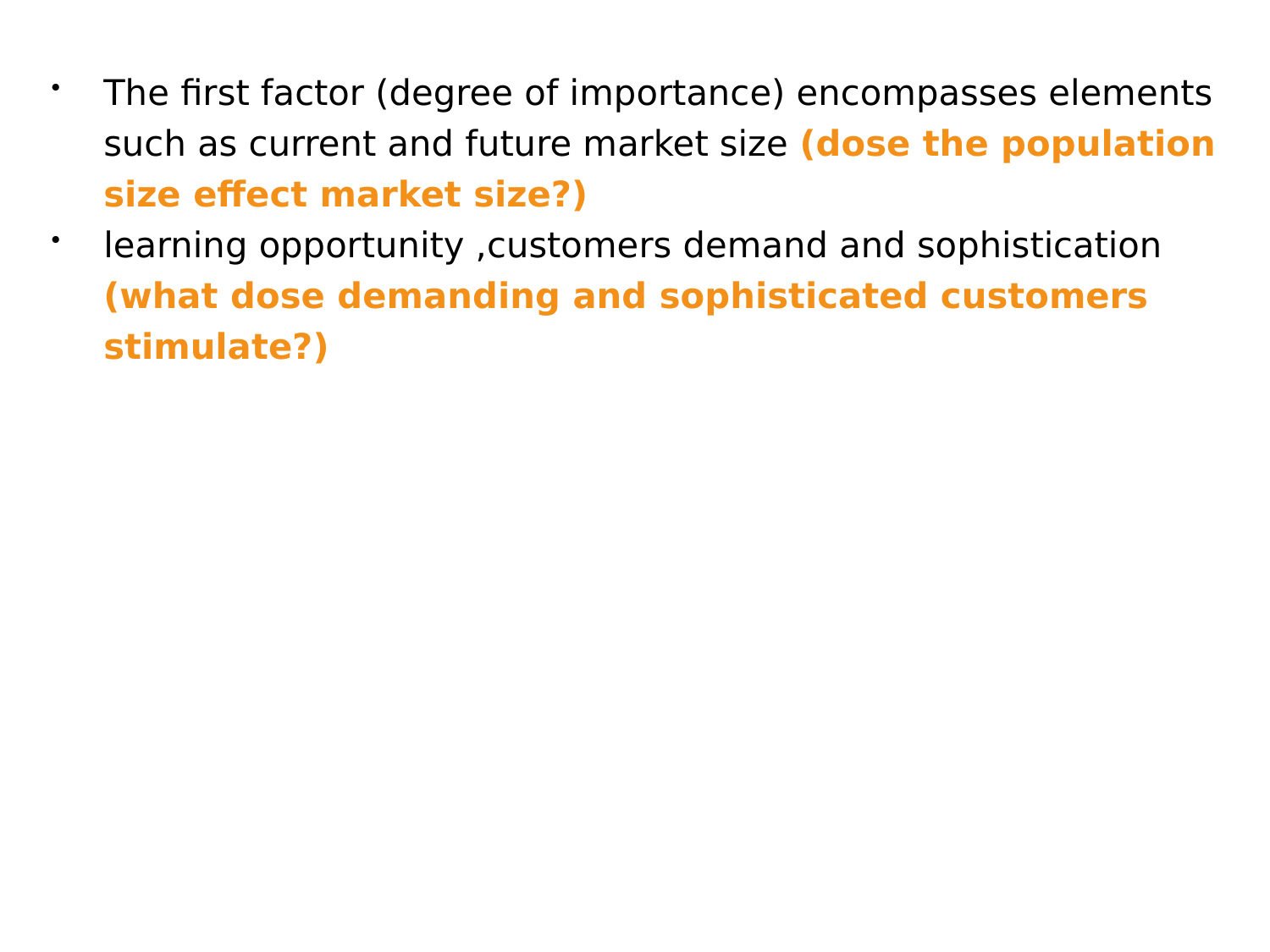

The first factor (degree of importance) encompasses elements such as current and future market size (dose the population size effect market size?)
learning opportunity ,customers demand and sophistication (what dose demanding and sophisticated customers stimulate?)